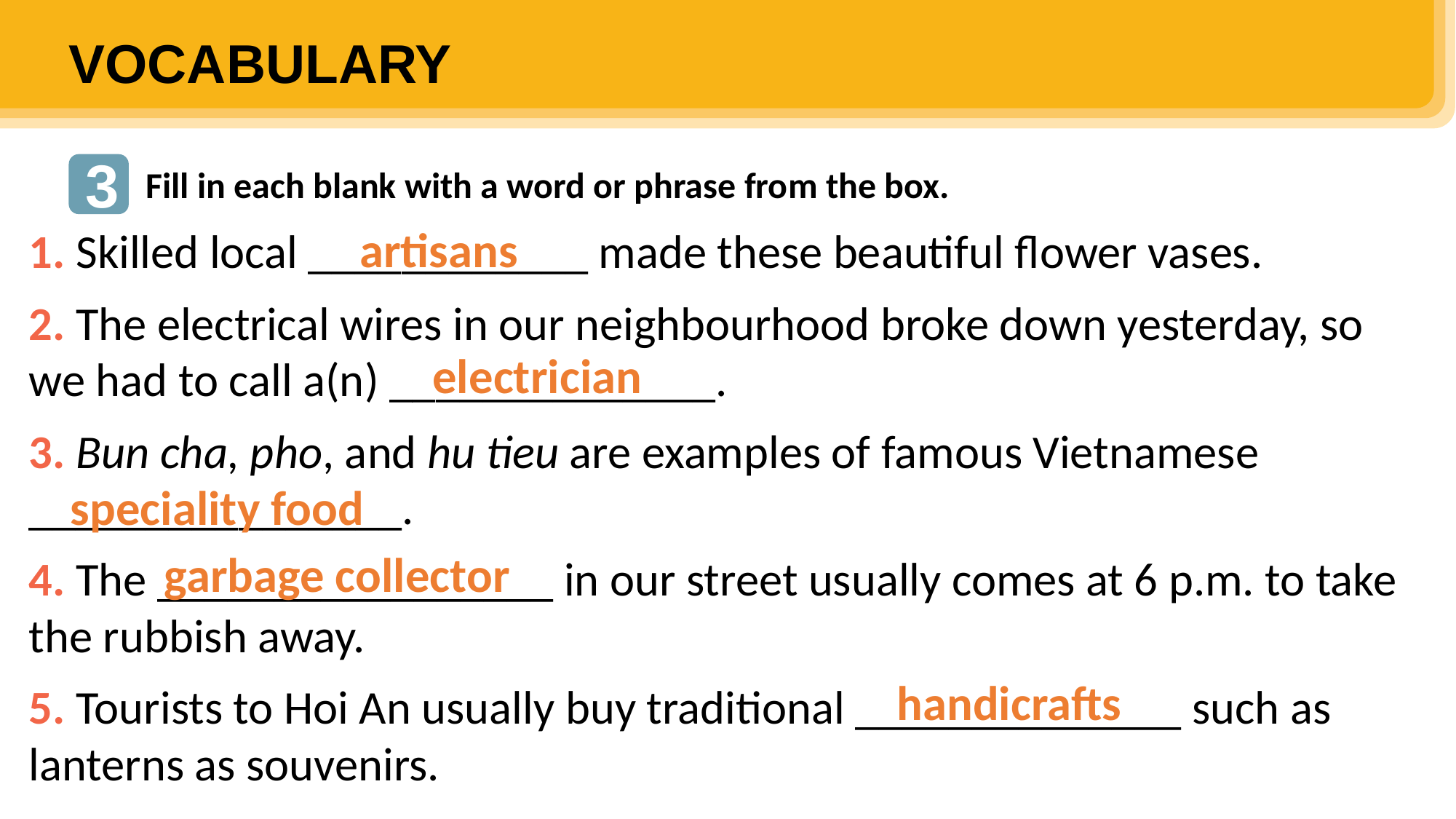

VOCABULARY
3

Fill in each blank with a word or phrase from the box.
artisans
1. Skilled local ____________ made these beautiful flower vases.
2. The electrical wires in our neighbourhood broke down yesterday, so we had to call a(n) ______________.
3. Bun cha, pho, and hu tieu are examples of famous Vietnamese ________________.
4. The _________________ in our street usually comes at 6 p.m. to take the rubbish away.
5. Tourists to Hoi An usually buy traditional ______________ such as lanterns as souvenirs.
electrician
speciality food
garbage collector
handicrafts